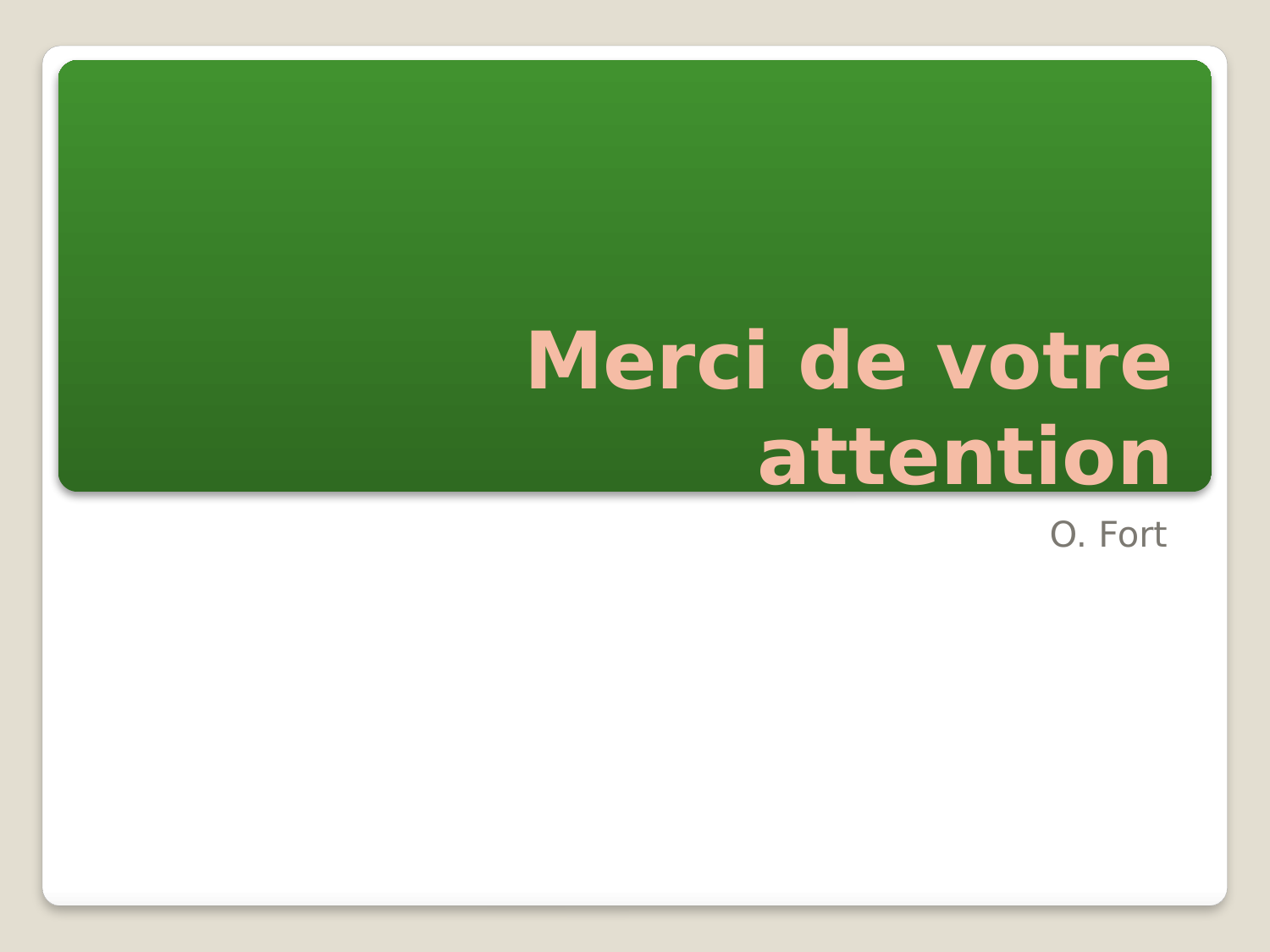

# Merci de votre attention
O. Fort